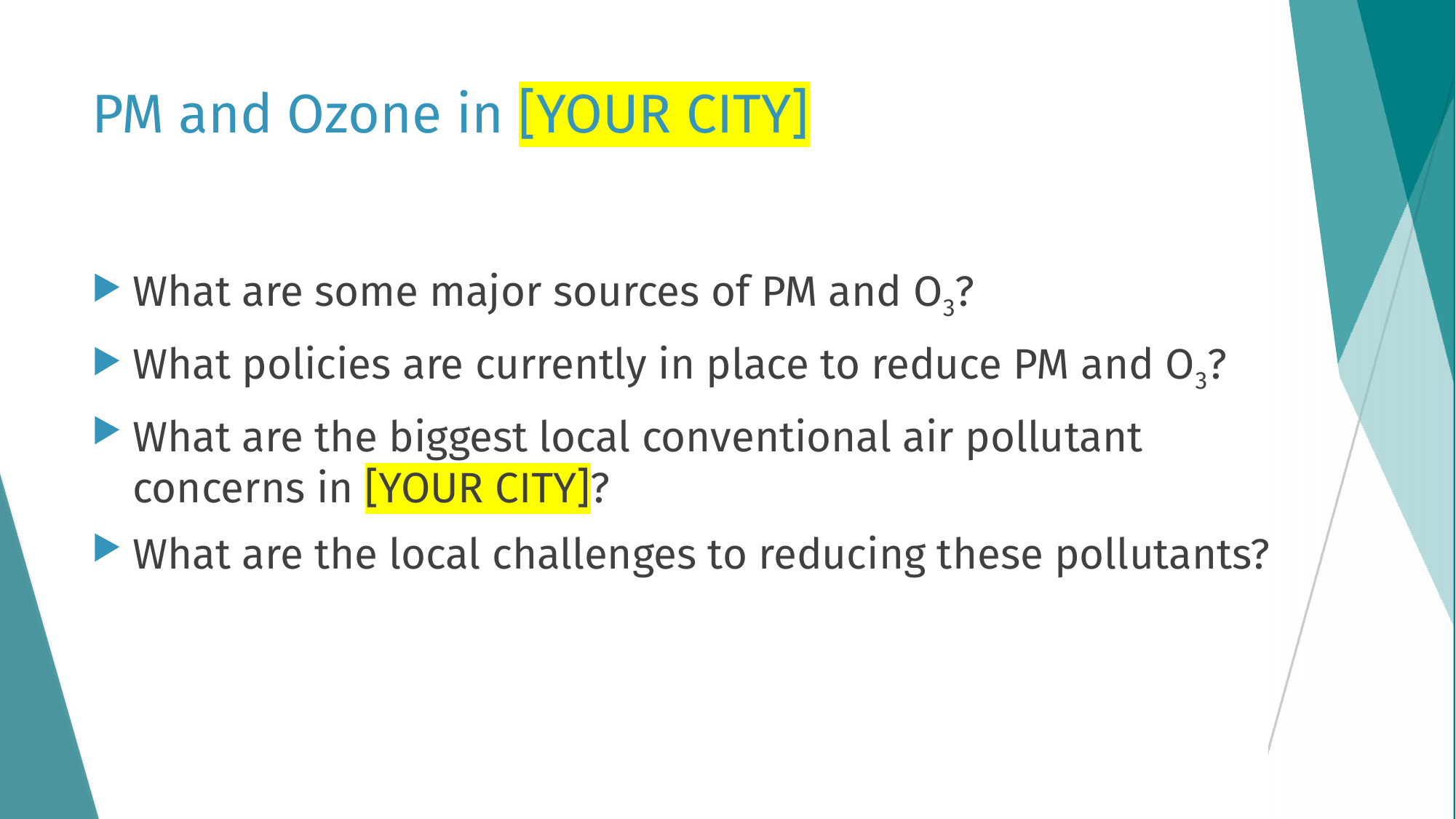

# PM and Ozone in [YOUR CITY]
What are some major sources of PM and O3?
What policies are currently in place to reduce PM and O3?
What are the biggest local conventional air pollutant concerns in [YOUR CITY]?
What are the local challenges to reducing these pollutants?
19